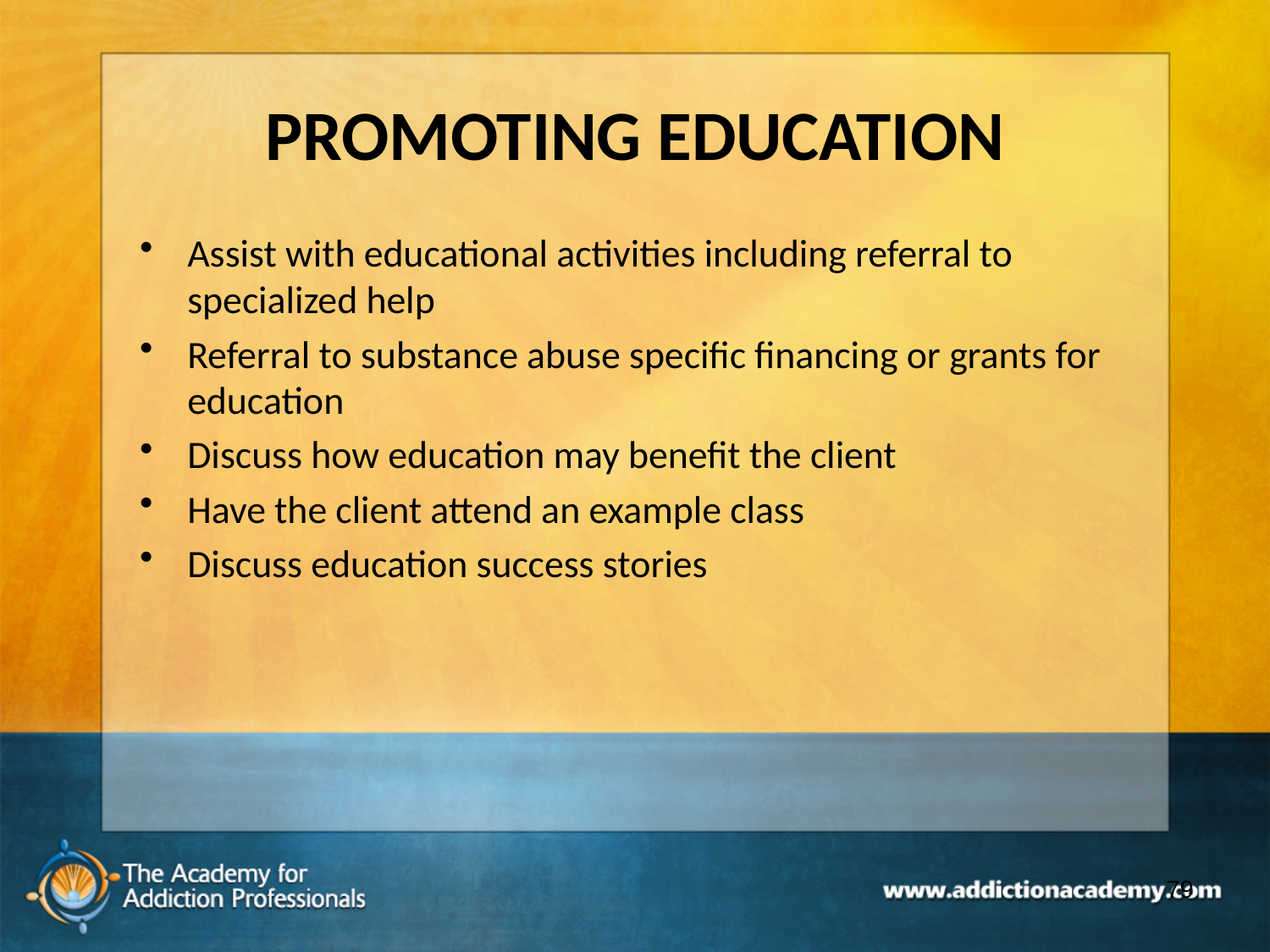

# PROMOTING EDUCATION
Assist with educational activities including referral to specialized help
Referral to substance abuse specific financing or grants for education
Discuss how education may benefit the client
Have the client attend an example class
Discuss education success stories

79